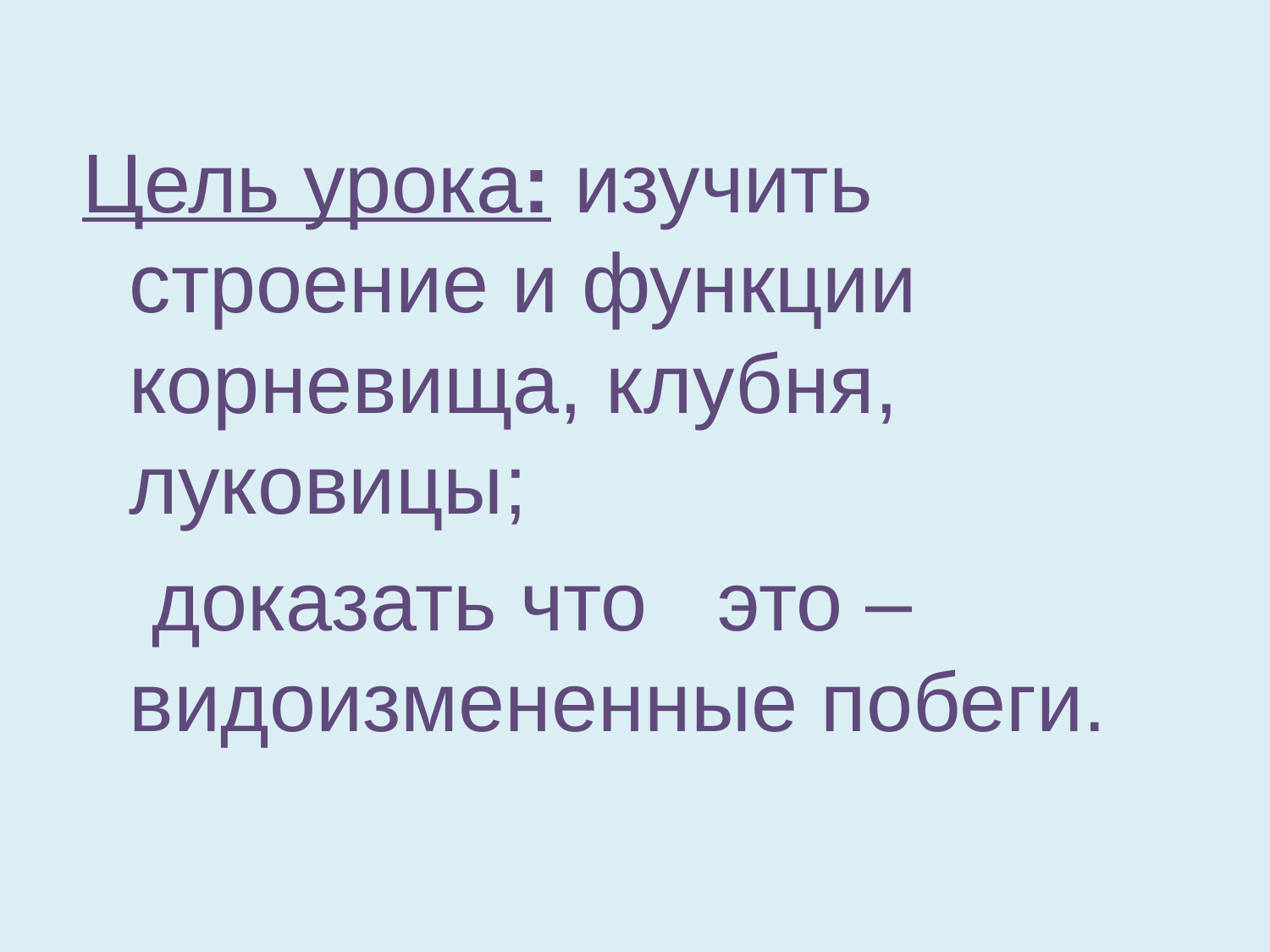

Цель урока: изучить строение и функции  корневища, клубня, луковицы;
   доказать что   это – видоизмененные побеги.